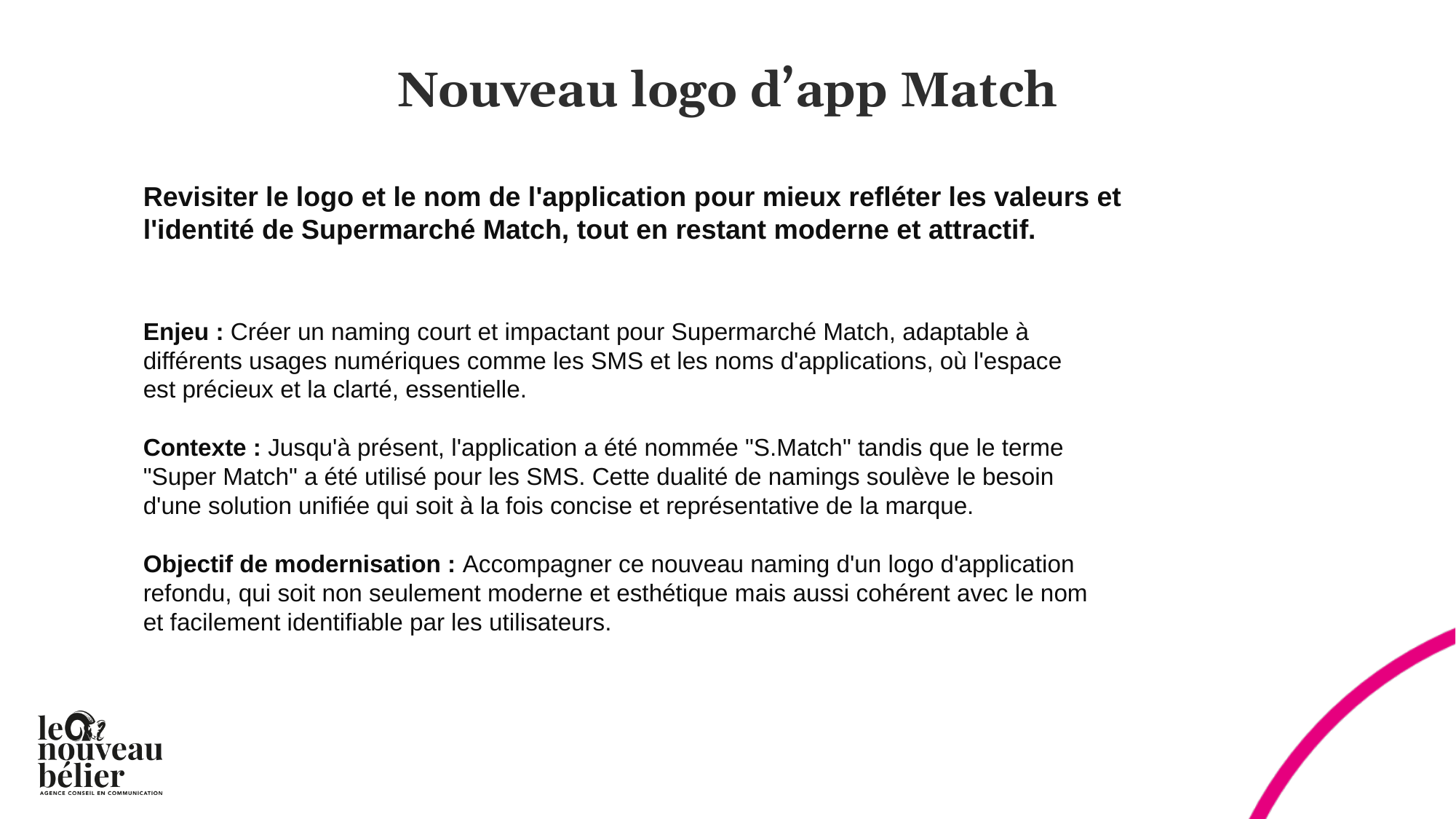

# Nouveau logo d’app Match
Revisiter le logo et le nom de l'application pour mieux refléter les valeurs et l'identité de Supermarché Match, tout en restant moderne et attractif.
Enjeu : Créer un naming court et impactant pour Supermarché Match, adaptable à différents usages numériques comme les SMS et les noms d'applications, où l'espace est précieux et la clarté, essentielle.

Contexte : Jusqu'à présent, l'application a été nommée "S.Match" tandis que le terme "Super Match" a été utilisé pour les SMS. Cette dualité de namings soulève le besoin d'une solution unifiée qui soit à la fois concise et représentative de la marque.

Objectif de modernisation : Accompagner ce nouveau naming d'un logo d'application refondu, qui soit non seulement moderne et esthétique mais aussi cohérent avec le nom et facilement identifiable par les utilisateurs.